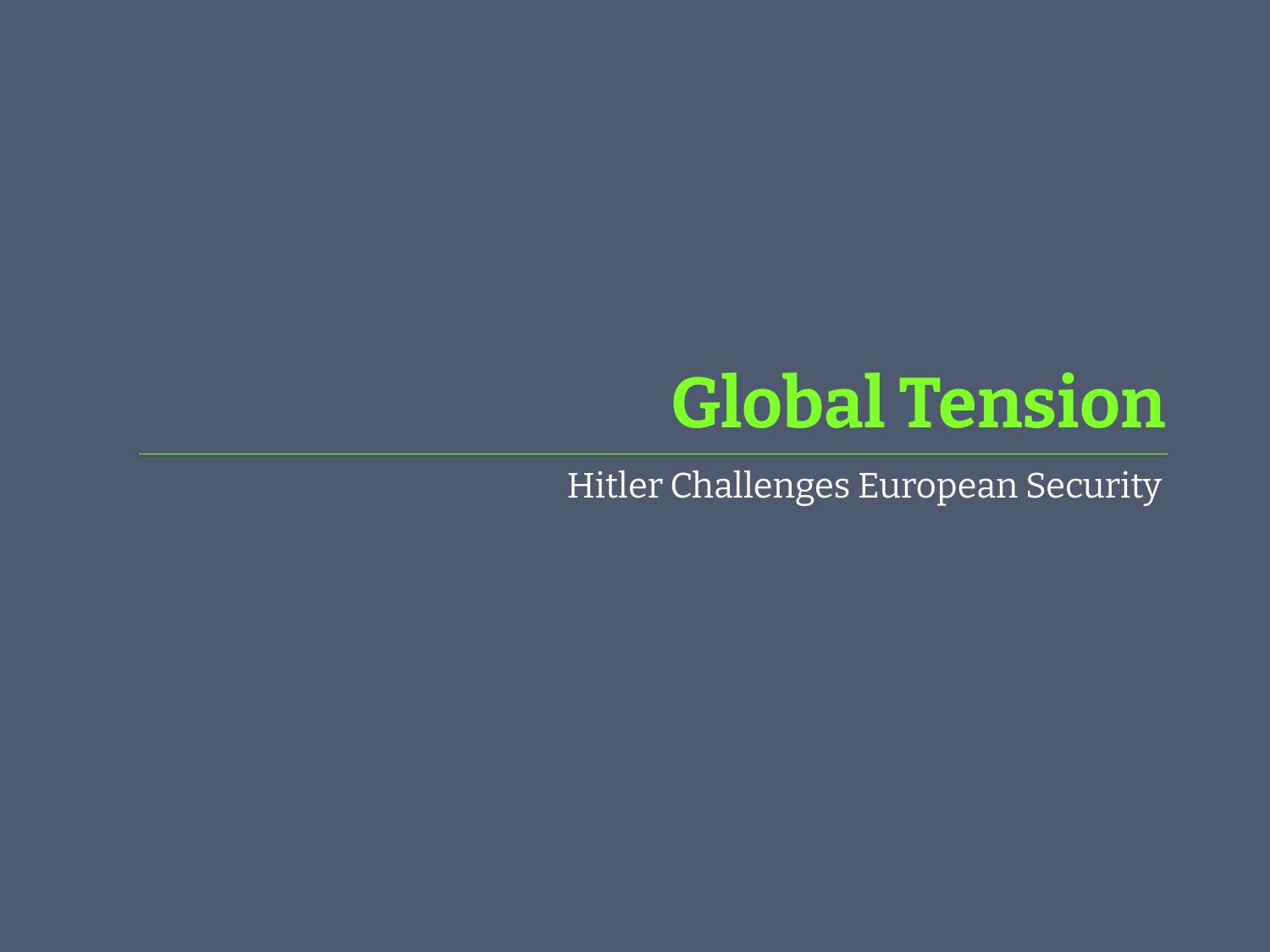

# Global Tension
Hitler Challenges European Security